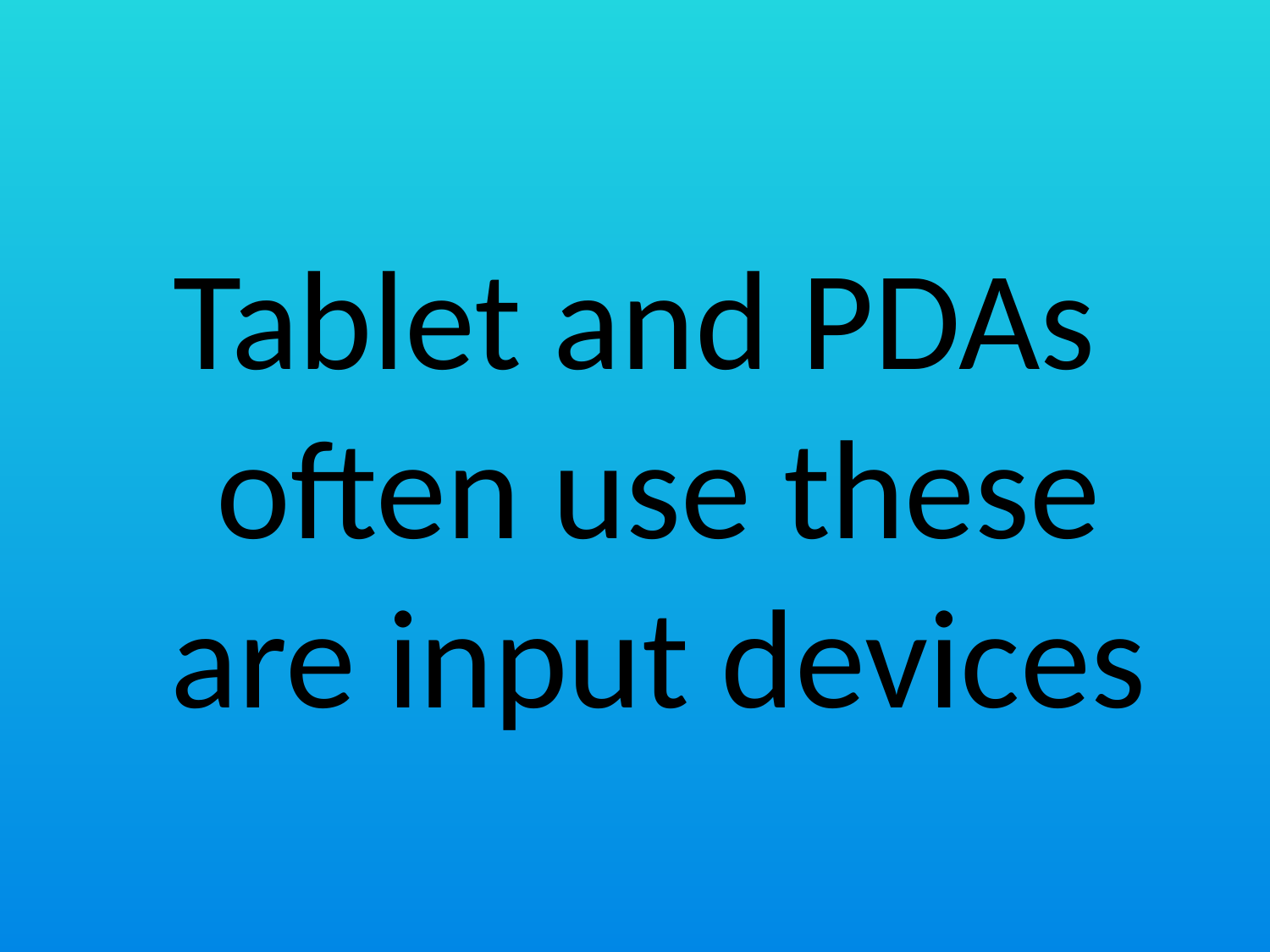

#
Tablet and PDAs often use these are input devices